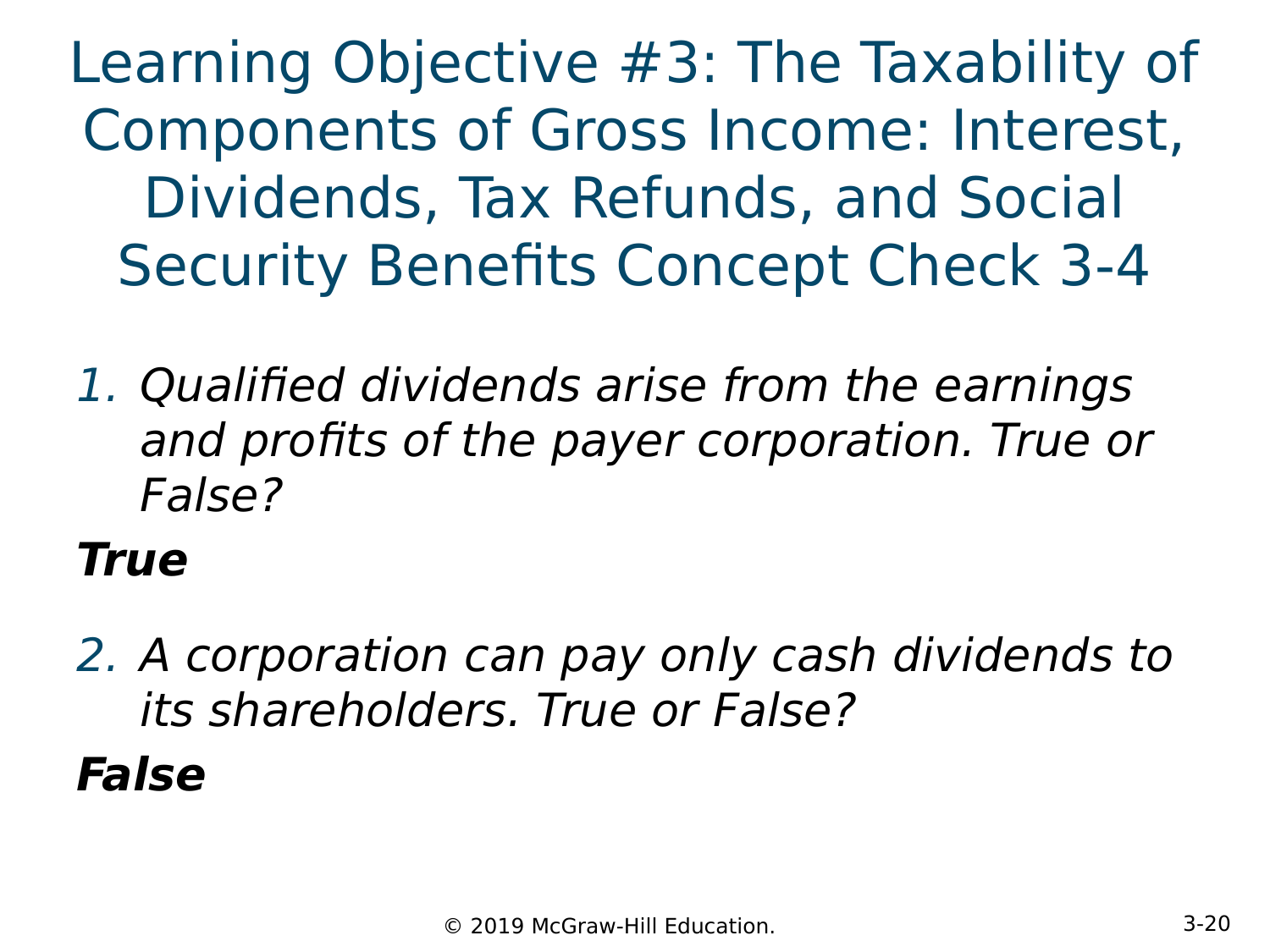

# Learning Objective #3: The Taxability of Components of Gross Income: Interest, Dividends, Tax Refunds, and Social Security Benefits Concept Check 3-4
Qualified dividends arise from the earnings and profits of the payer corporation. True or False?
True
A corporation can pay only cash dividends to its shareholders. True or False?
False